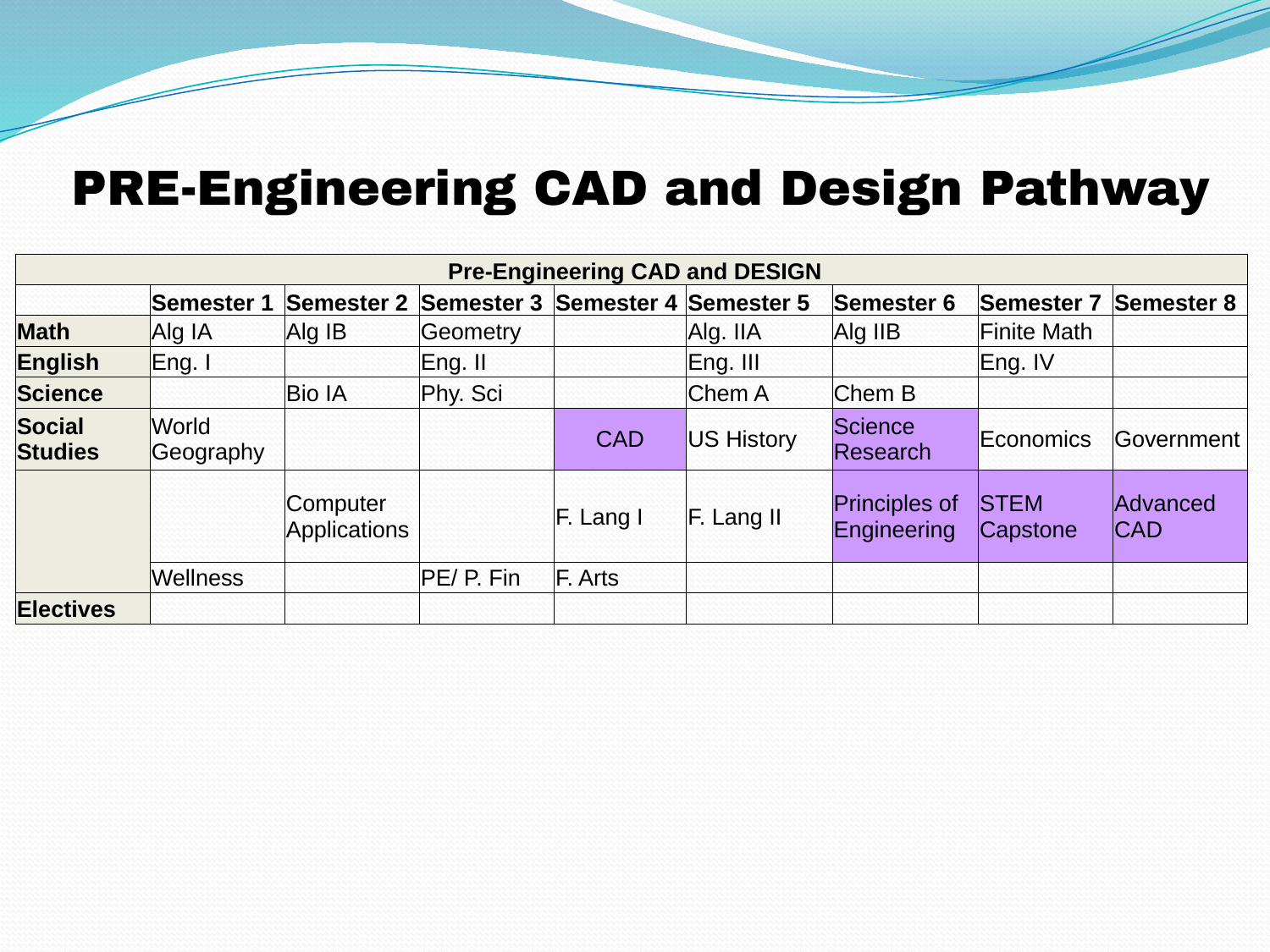

PRE-Engineering CAD and Design Pathway
| Pre-Engineering CAD and DESIGN |  |  |  |  |  |  |  |  |
| --- | --- | --- | --- | --- | --- | --- | --- | --- |
|  | Semester 1 | Semester 2 | Semester 3 | Semester 4 | Semester 5 | Semester 6 | Semester 7 | Semester 8 |
| Math | Alg IA | Alg IB | Geometry |  | Alg. IIA | Alg IIB | Finite Math |  |
| English | Eng. I |  | Eng. II |  | Eng. III |  | Eng. IV |  |
| Science |  | Bio IA | Phy. Sci |  | Chem A | Chem B |  |  |
| Social Studies | World Geography |  |  | CAD | US History | Science Research | Economics | Government |
|  |  | Computer Applications |  | F. Lang I | F. Lang II | Principles of Engineering | STEM Capstone | Advanced CAD |
|  | Wellness |  | PE/ P. Fin | F. Arts |  |  |  |  |
| Electives |  |  |  |  |  |  |  |  |